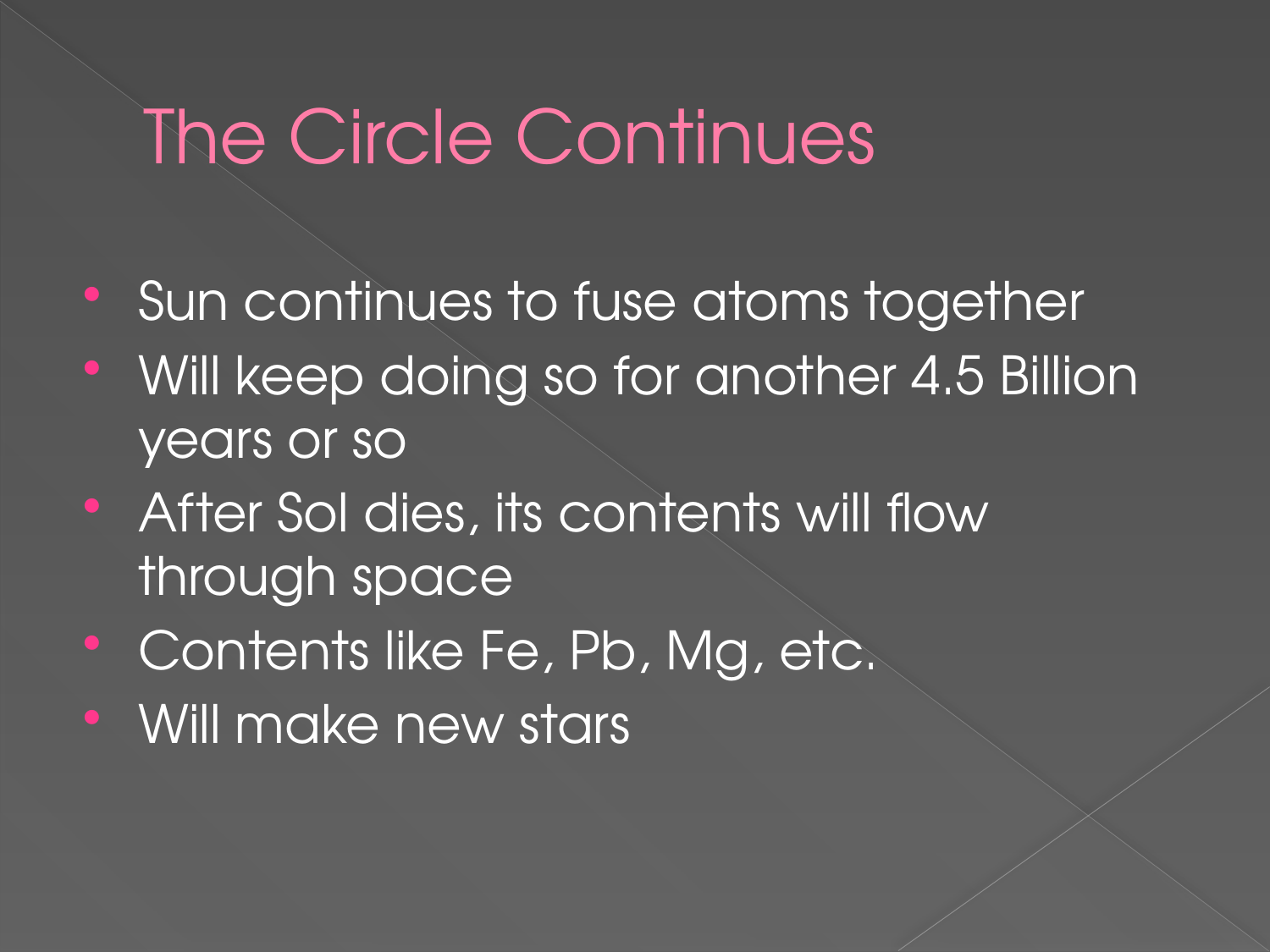

# The Circle Continues
Sun continues to fuse atoms together
Will keep doing so for another 4.5 Billion years or so
After Sol dies, its contents will flow through space
Contents like Fe, Pb, Mg, etc.
Will make new stars